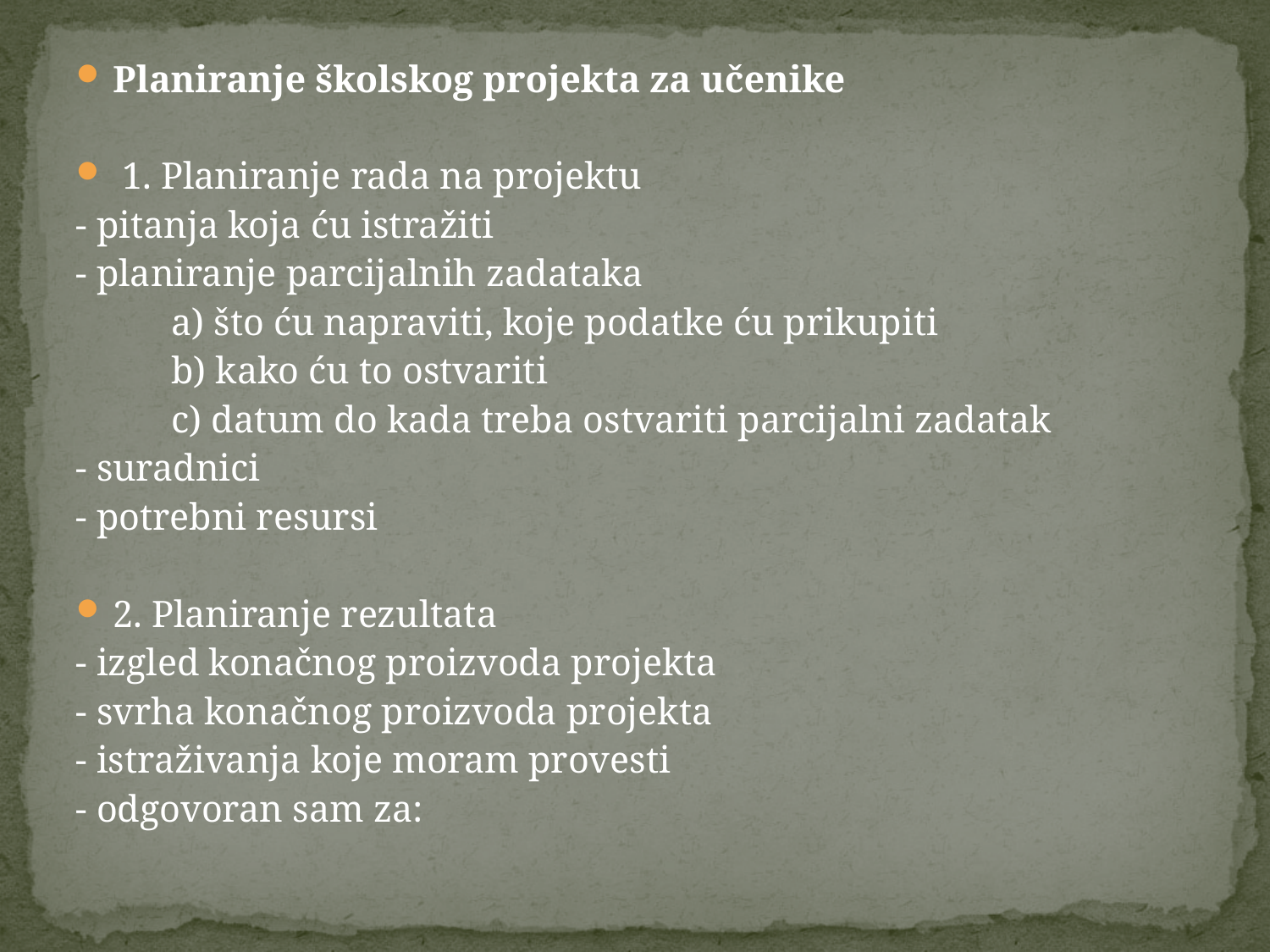

Planiranje školskog projekta za učenike

 1. Planiranje rada na projektu
- pitanja koja ću istražiti
- planiranje parcijalnih zadataka
          a) što ću napraviti, koje podatke ću prikupiti
          b) kako ću to ostvariti
          c) datum do kada treba ostvariti parcijalni zadatak
- suradnici
- potrebni resursi

2. Planiranje rezultata
- izgled konačnog proizvoda projekta
- svrha konačnog proizvoda projekta
- istraživanja koje moram provesti
- odgovoran sam za: